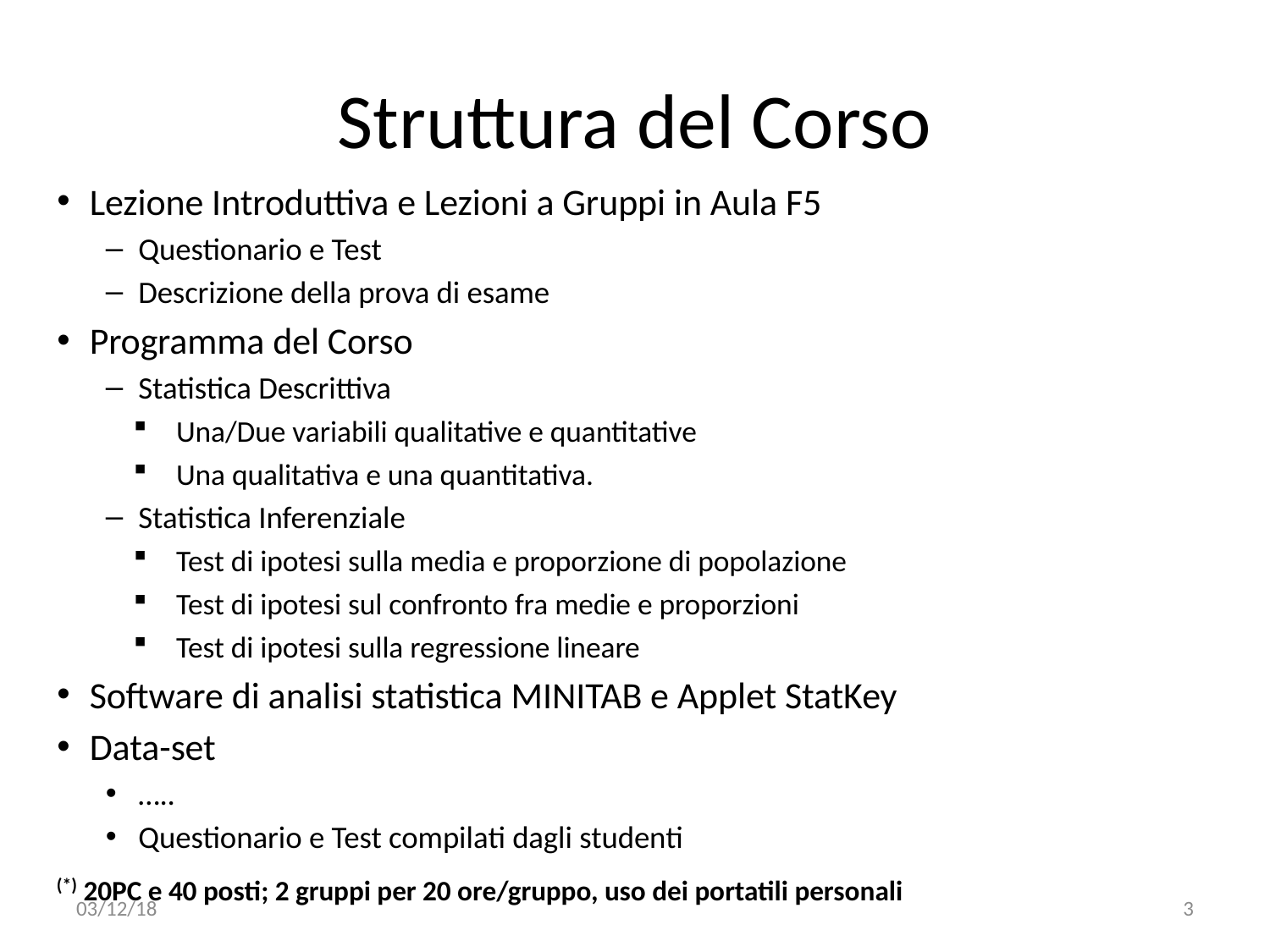

# Struttura del Corso
Lezione Introduttiva e Lezioni a Gruppi in Aula F5
Questionario e Test
Descrizione della prova di esame
Programma del Corso
Statistica Descrittiva
Una/Due variabili qualitative e quantitative
Una qualitativa e una quantitativa.
Statistica Inferenziale
Test di ipotesi sulla media e proporzione di popolazione
Test di ipotesi sul confronto fra medie e proporzioni
Test di ipotesi sulla regressione lineare
Software di analisi statistica MINITAB e Applet StatKey
Data-set
…..
Questionario e Test compilati dagli studenti
(*) 20PC e 40 posti; 2 gruppi per 20 ore/gruppo, uso dei portatili personali
03/12/18
3